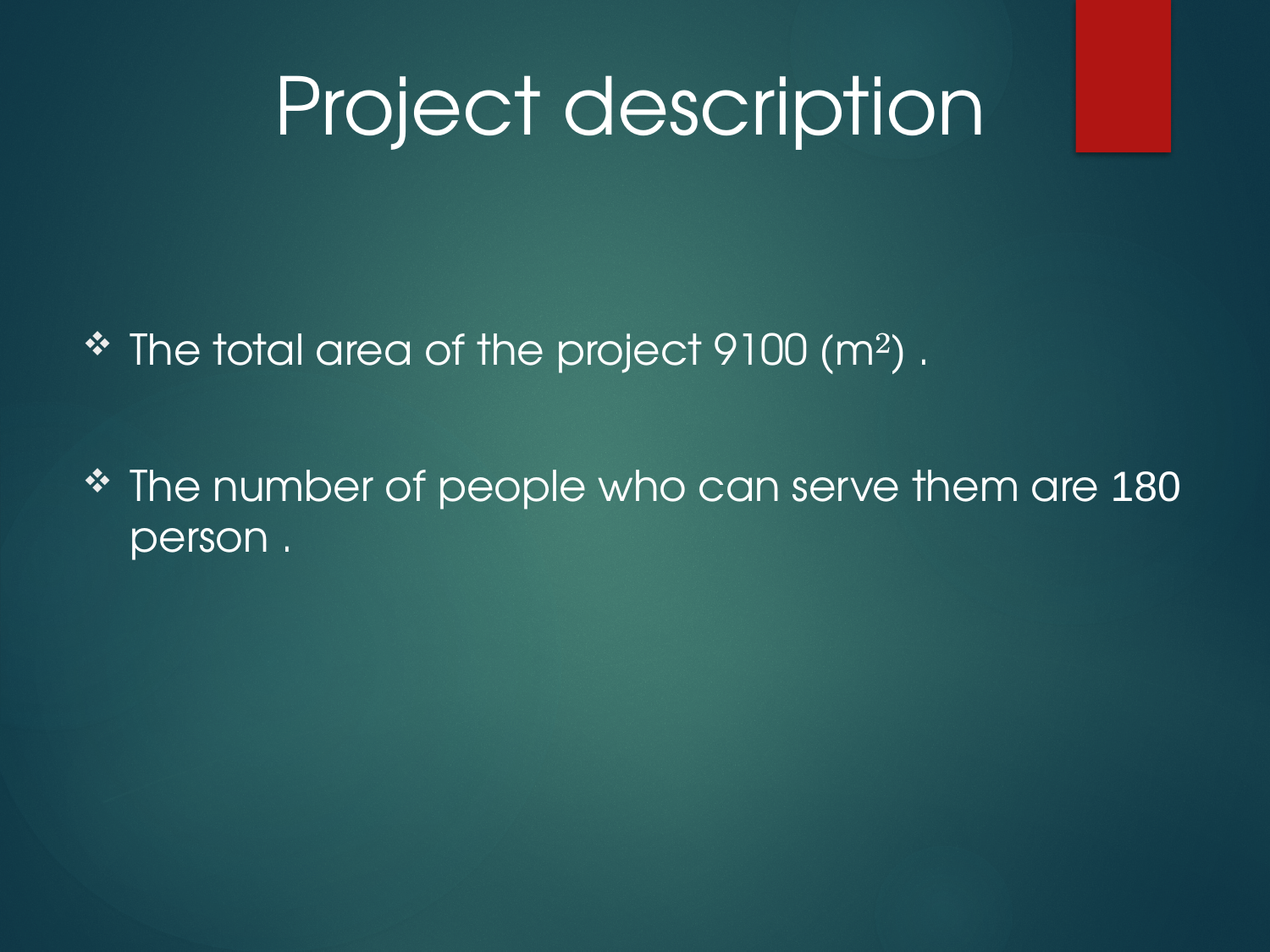

# Project description

The total area of the project 9100 (m²) .

The number of people who can serve them are 180 person .